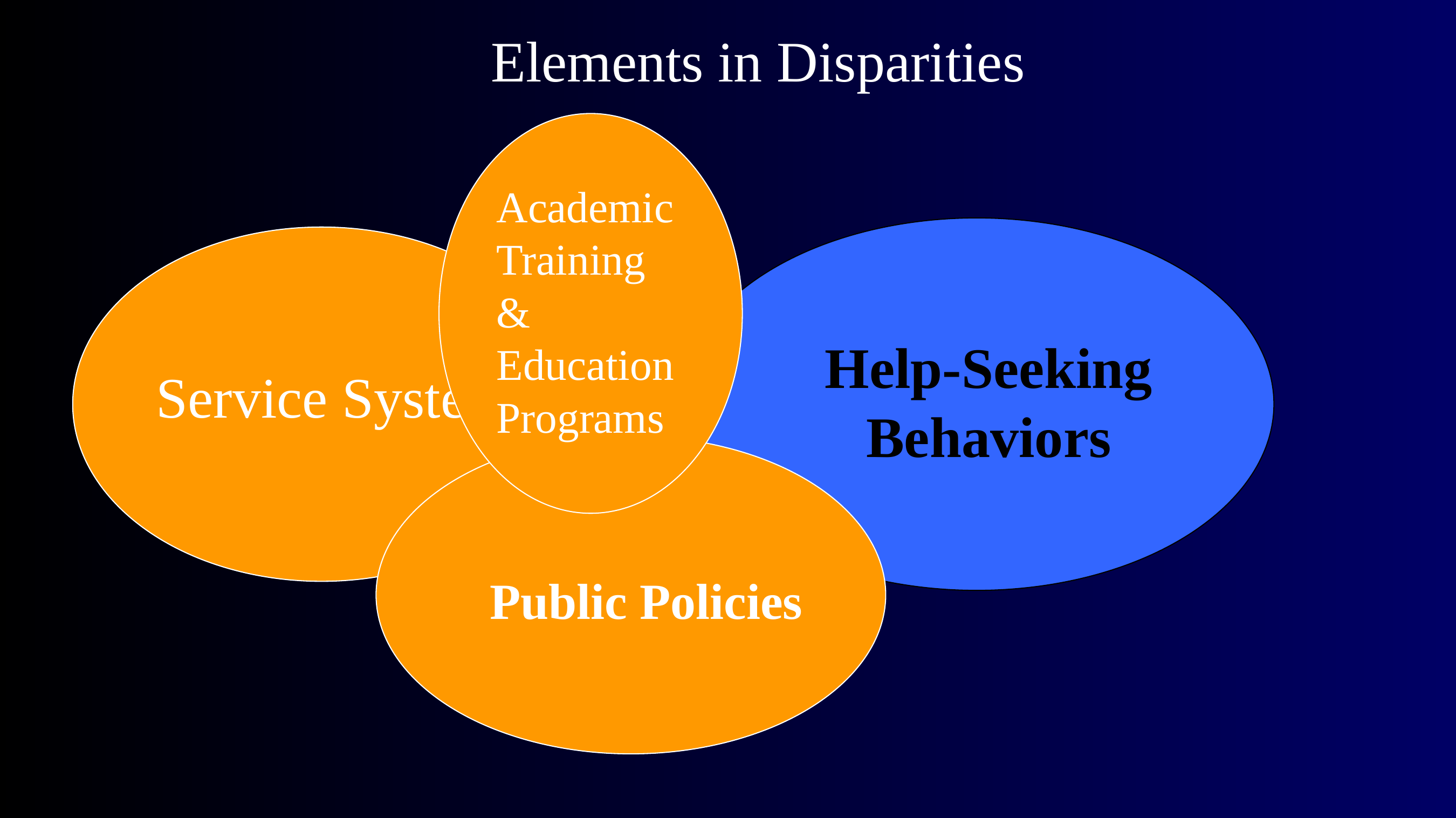

Elements in Disparities
Academic
Training & Education
Programs

Help-Seeking Behaviors

Service System

Public Policies